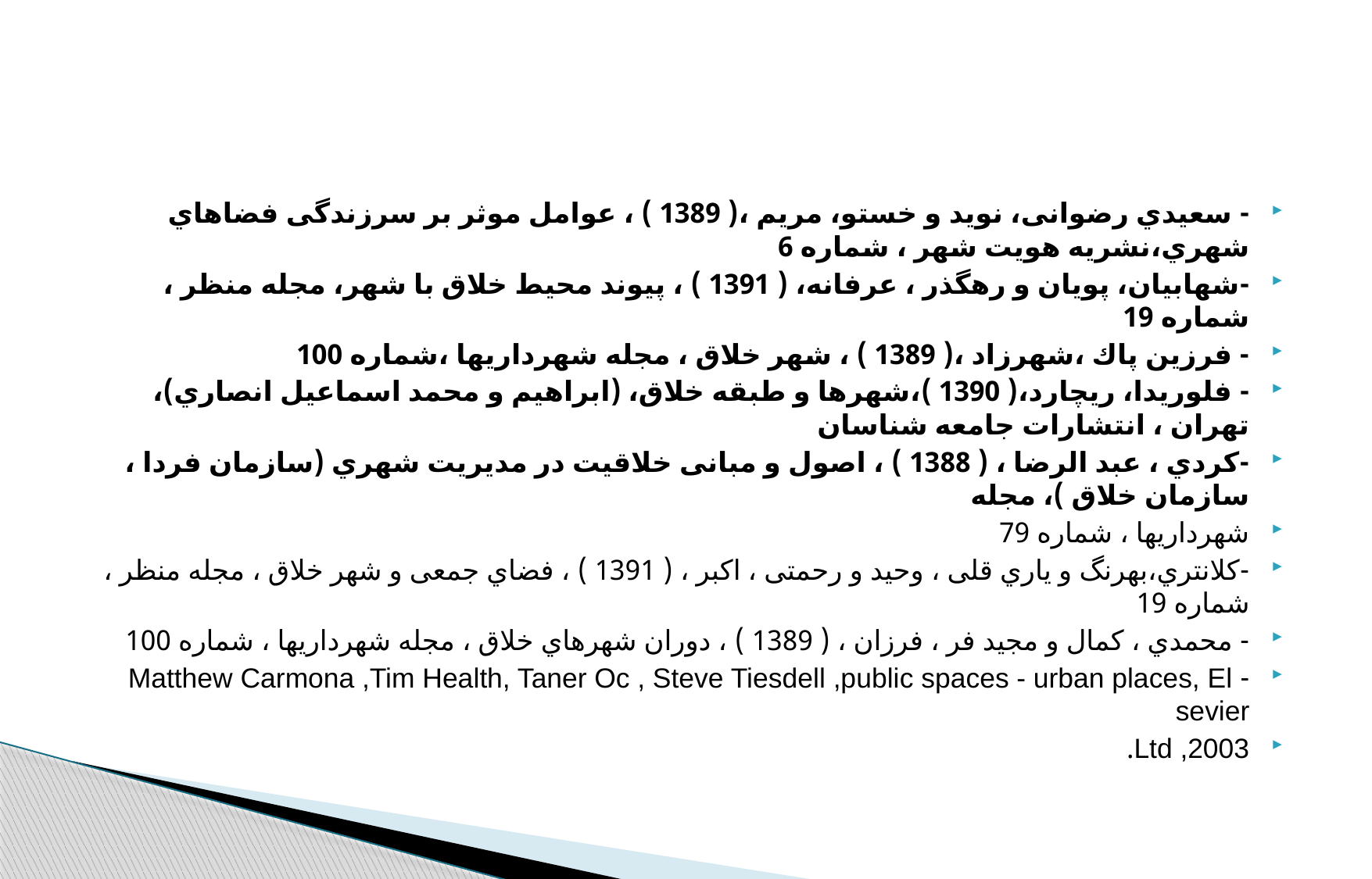

#
- سعیدي رضوانی، نوید و خستو، مریم ،( 1389 ) ، عوامل موثر بر سرزندگی فضاهاي شهري،نشریه هویت شهر ، شماره 6
-شهابیان، پویان و رهگذر ، عرفانه، ( 1391 ) ، پیوند محیط خلاق با شهر، مجله منظر ، شماره 19
- فرزین پاك ،شهرزاد ،( 1389 ) ، شهر خلاق ، مجله شهرداریها ،شماره 100
- فلوریدا، ریچارد،( 1390 )،شهرها و طبقه خلاق، (ابراهیم و محمد اسماعیل انصاري)، تهران ، انتشارات جامعه شناسان
-کردي ، عبد الرضا ، ( 1388 ) ، اصول و مبانی خلاقیت در مدیریت شهري (سازمان فردا ، سازمان خلاق )، مجله
شهرداریها ، شماره 79
-کلانتري،بهرنگ و یاري قلی ، وحید و رحمتی ، اکبر ، ( 1391 ) ، فضاي جمعی و شهر خلاق ، مجله منظر ، شماره 19
- محمدي ، کمال و مجید فر ، فرزان ، ( 1389 ) ، دوران شهرهاي خلاق ، مجله شهرداریها ، شماره 100
- Matthew Carmona ,Tim Health, Taner Oc , Steve Tiesdell ,public spaces - urban places, El sevier
Ltd ,2003.